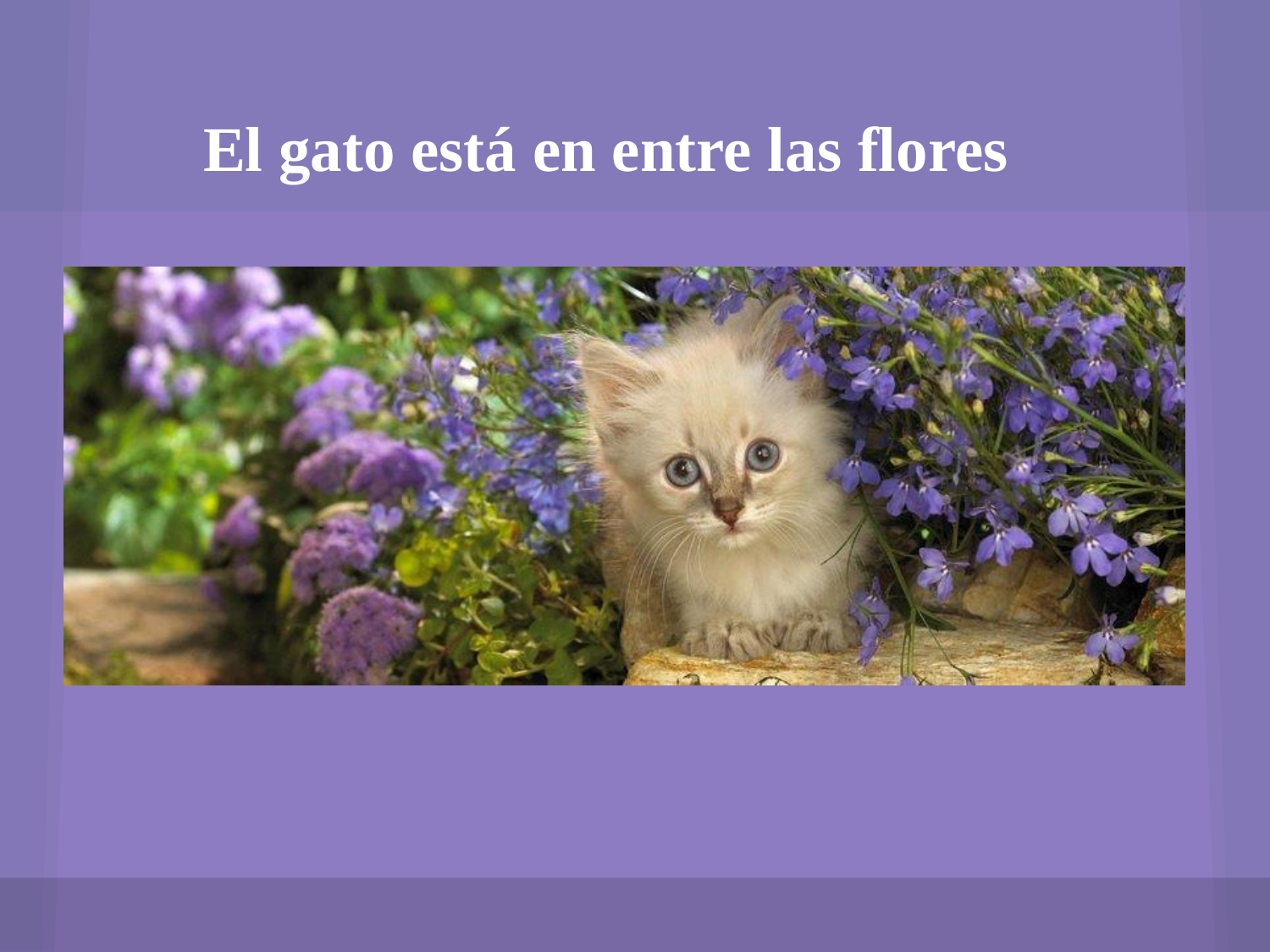

# El gato está en entre las flores